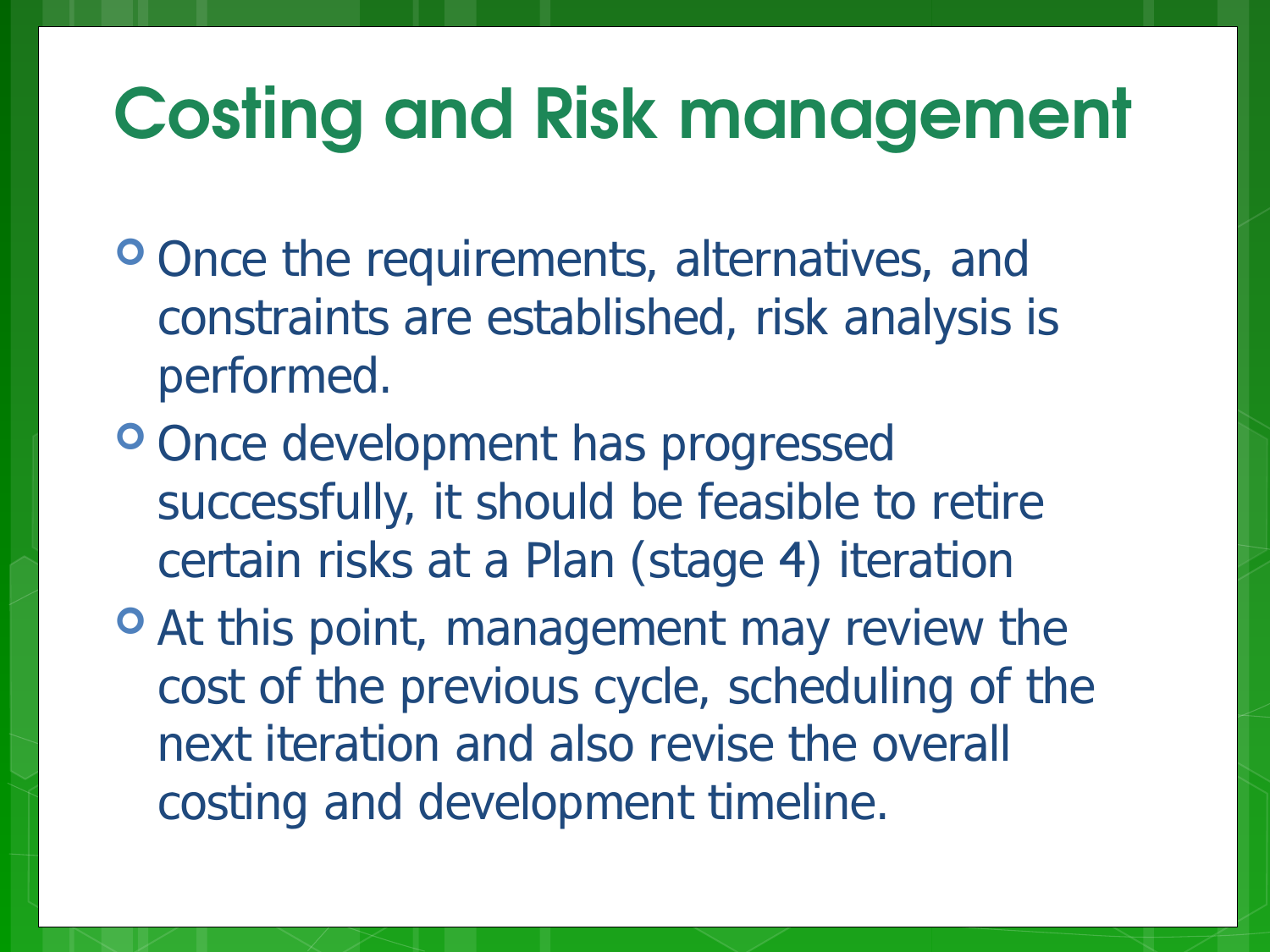

# Costing and Risk management
Once the requirements, alternatives, and constraints are established, risk analysis is performed.
Once development has progressed successfully, it should be feasible to retire certain risks at a Plan (stage 4) iteration
At this point, management may review the cost of the previous cycle, scheduling of the next iteration and also revise the overall costing and development timeline.